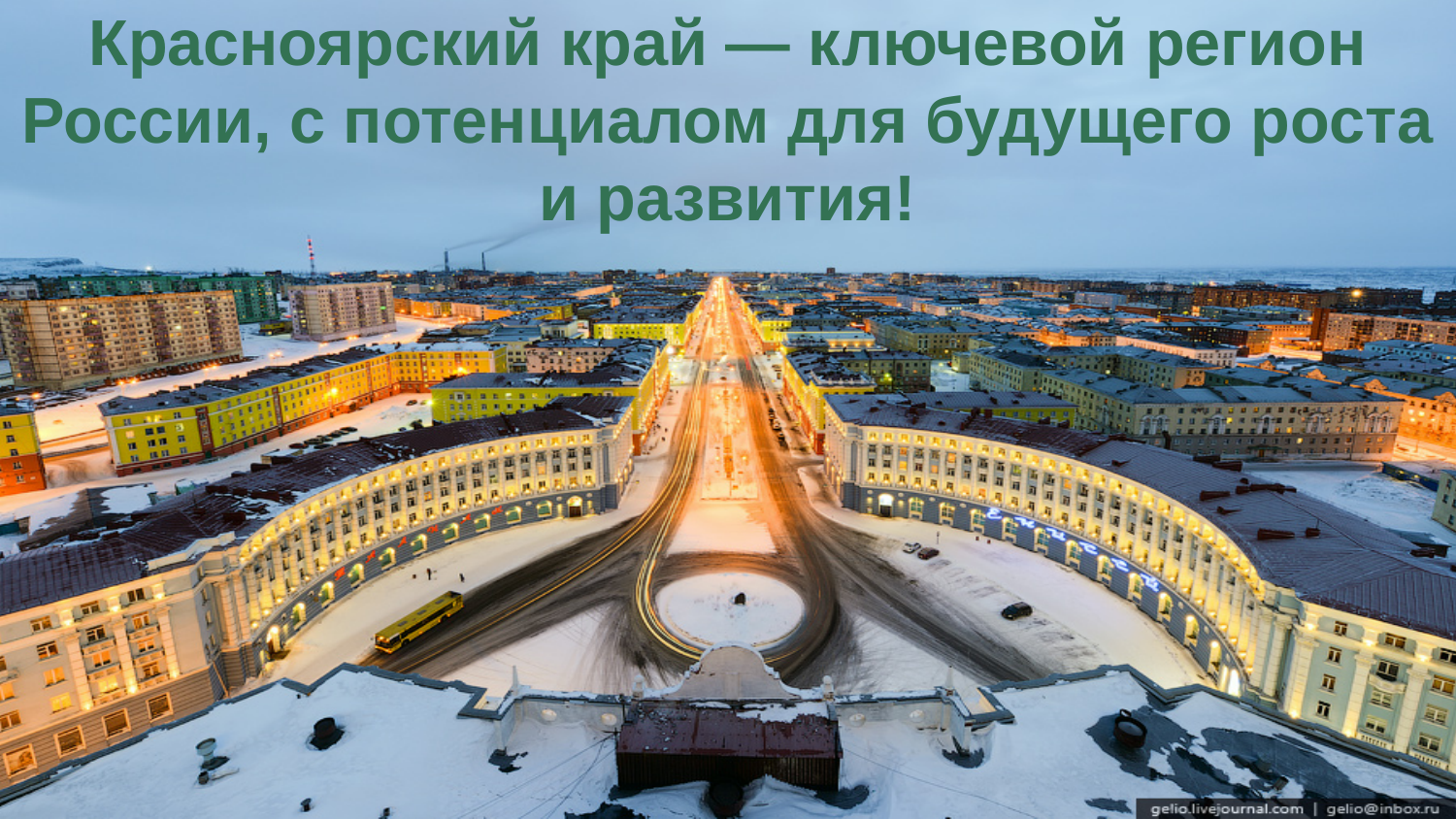

Красноярский край — ключевой регион России, с потенциалом для будущего роста и развития!